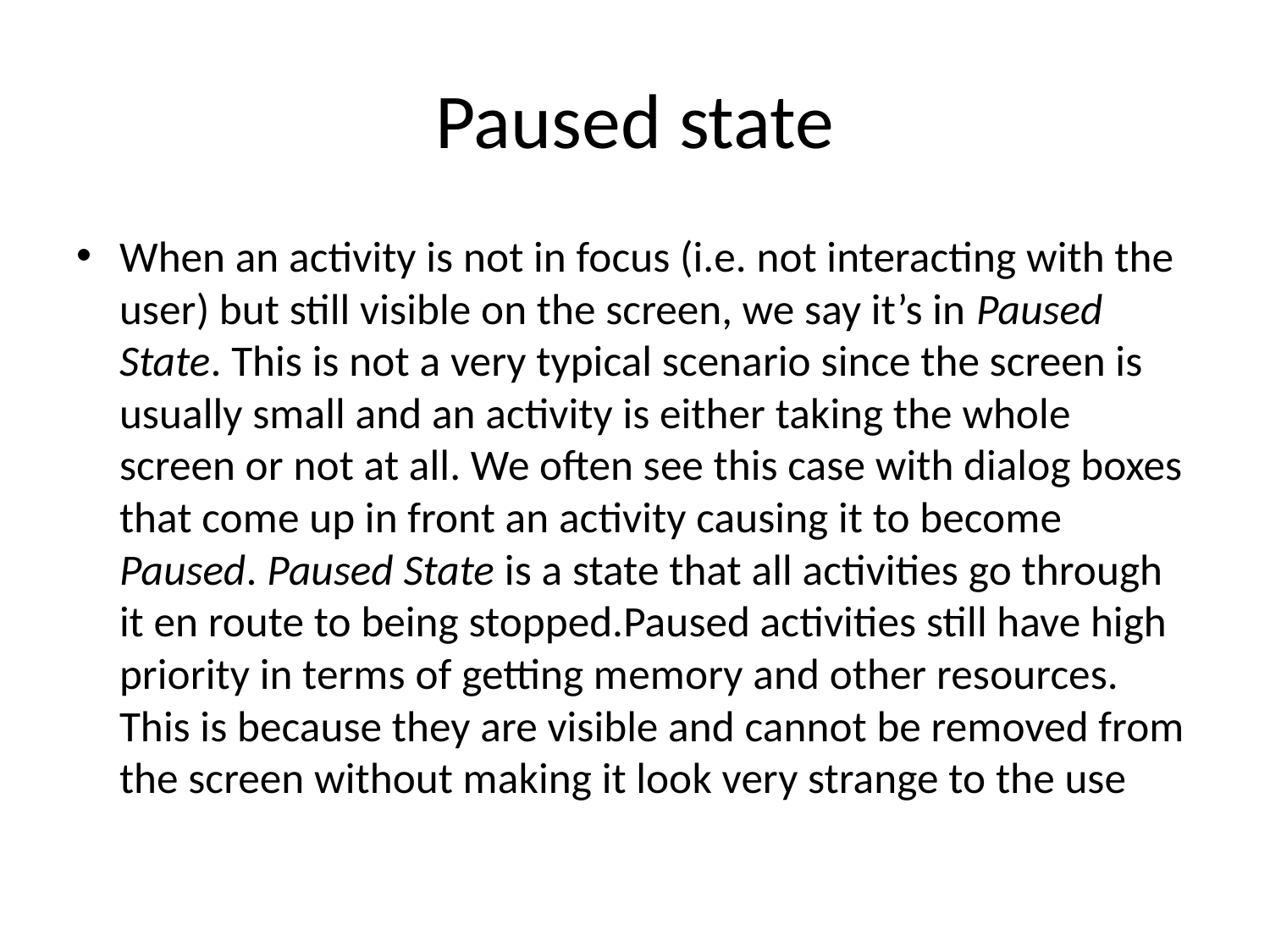

# Paused state
When an activity is not in focus (i.e. not interacting with the user) but still visible on the screen, we say it’s in Paused State. This is not a very typical scenario since the screen is usually small and an activity is either taking the whole screen or not at all. We often see this case with dialog boxes that come up in front an activity causing it to become Paused. Paused State is a state that all activities go through it en route to being stopped.Paused activities still have high priority in terms of getting memory and other resources. This is because they are visible and cannot be removed from the screen without making it look very strange to the use